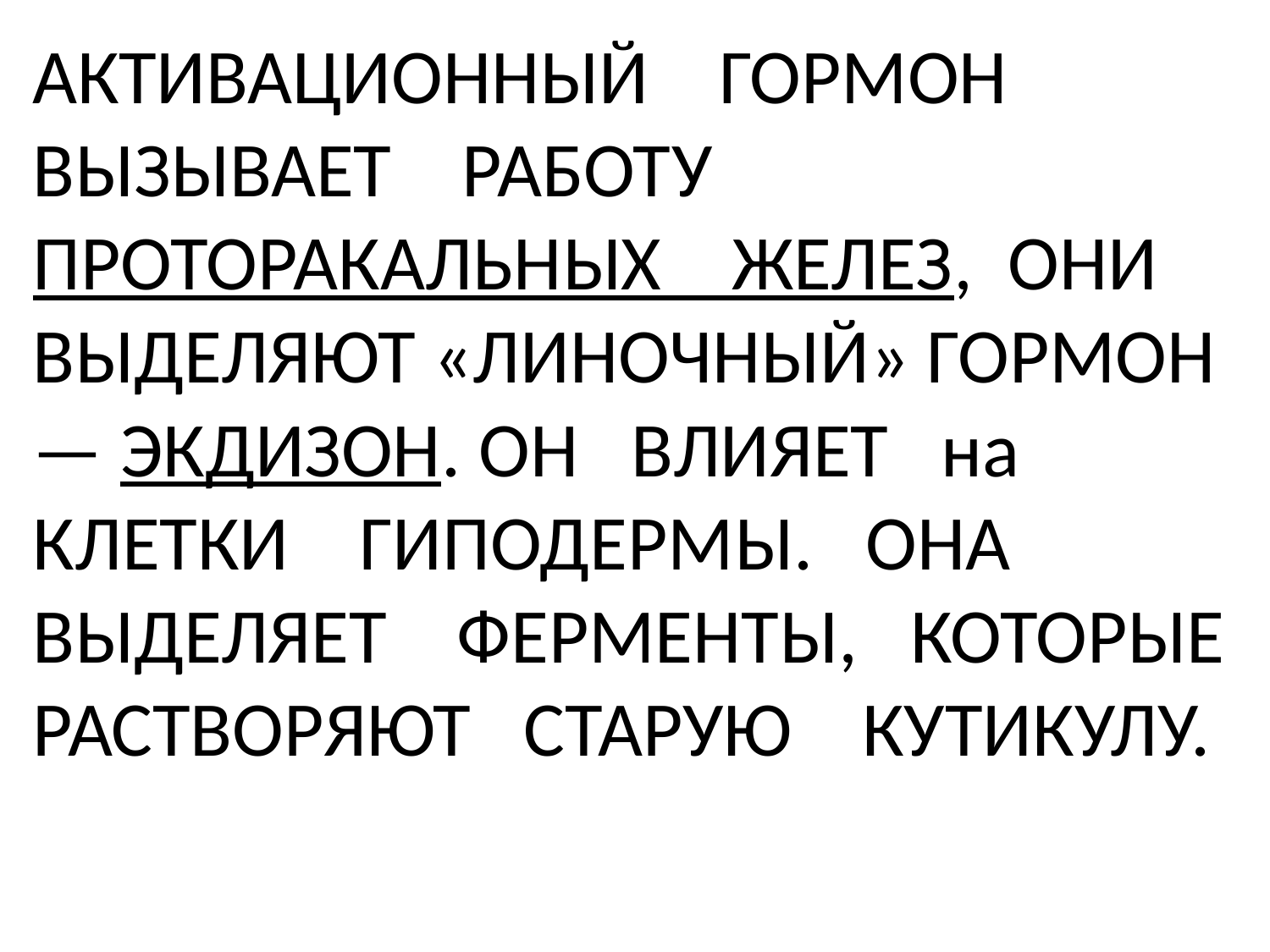

# АКТИВАЦИОННЫЙ    ГОРМОН ВЫЗЫВАЕТ    РАБОТУ   ПРОТОРАКАЛЬНЫХ    ЖЕЛЕЗ,  ОНИ   ВЫДЕЛЯЮТ «ЛИНОЧНЫЙ» ГОРМОН — ЭКДИЗОН. ОН   ВЛИЯЕТ   на КЛЕТКИ    ГИПОДЕРМЫ.   ОНА   ВЫДЕЛЯЕТ    ФЕРМЕНТЫ,   КОТОРЫЕ РАСТВОРЯЮТ   СТАРУЮ    КУТИКУЛУ.